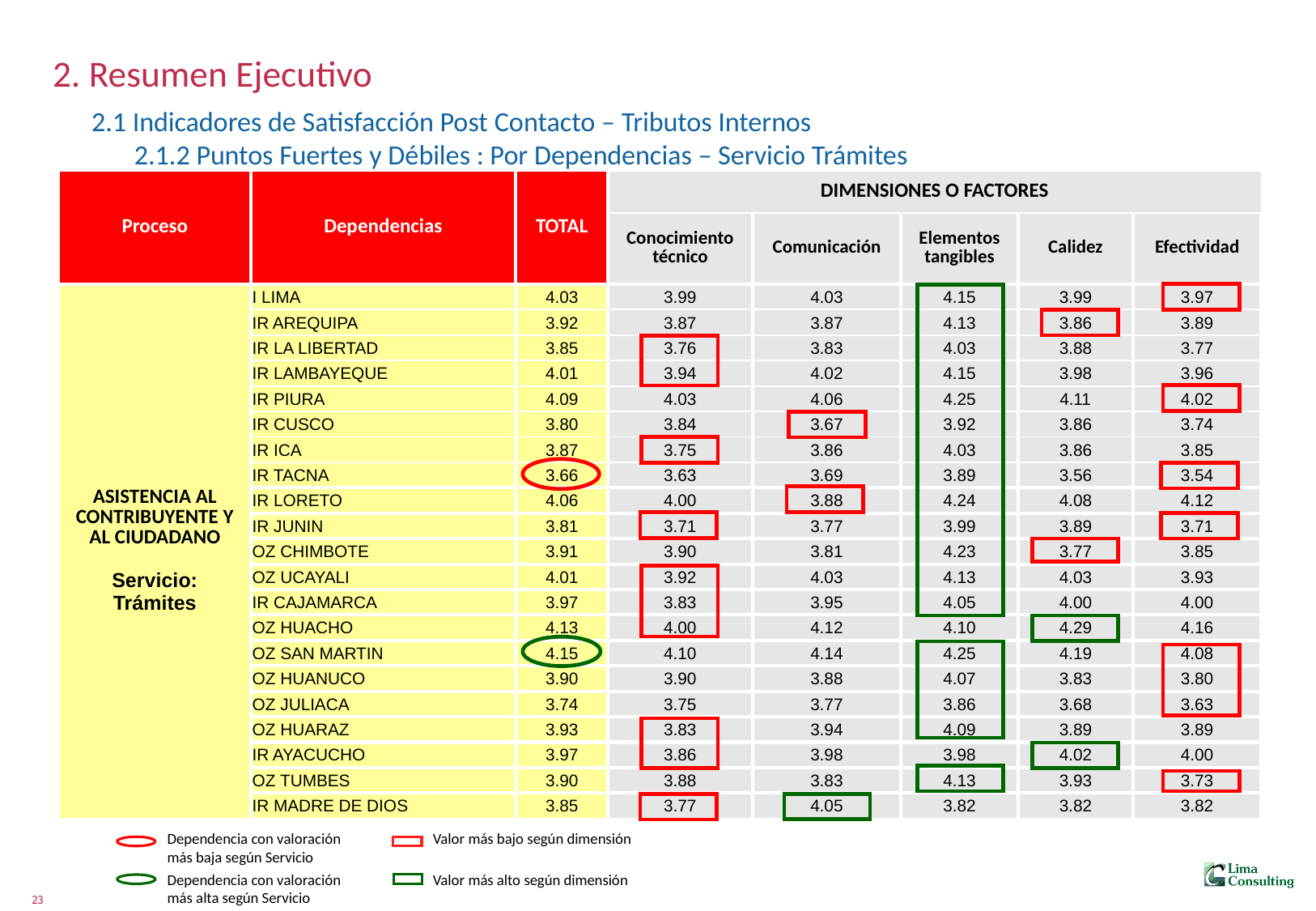

# 2. Resumen Ejecutivo 2.1 Indicadores de Satisfacción Post Contacto – Tributos Internos 2.1.2 Puntos Fuertes y Débiles : Por Dependencias – Servicio Trámites
| Proceso | Dependencias | TOTAL | DIMENSIONES O FACTORES |  |  |  |  |
| --- | --- | --- | --- | --- | --- | --- | --- |
|  |  |  | Conocimiento técnico | Comunicación | Elementos tangibles | Calidez | Efectividad |
| ASISTENCIA AL CONTRIBUYENTE Y AL CIUDADANO Servicio: Trámites | I LIMA | 4.03 | 3.99 | 4.03 | 4.15 | 3.99 | 3.97 |
|  | IR AREQUIPA | 3.92 | 3.87 | 3.87 | 4.13 | 3.86 | 3.89 |
|  | IR LA LIBERTAD | 3.85 | 3.76 | 3.83 | 4.03 | 3.88 | 3.77 |
|  | IR LAMBAYEQUE | 4.01 | 3.94 | 4.02 | 4.15 | 3.98 | 3.96 |
|  | IR PIURA | 4.09 | 4.03 | 4.06 | 4.25 | 4.11 | 4.02 |
|  | IR CUSCO | 3.80 | 3.84 | 3.67 | 3.92 | 3.86 | 3.74 |
|  | IR ICA | 3.87 | 3.75 | 3.86 | 4.03 | 3.86 | 3.85 |
|  | IR TACNA | 3.66 | 3.63 | 3.69 | 3.89 | 3.56 | 3.54 |
|  | IR LORETO | 4.06 | 4.00 | 3.88 | 4.24 | 4.08 | 4.12 |
|  | IR JUNIN | 3.81 | 3.71 | 3.77 | 3.99 | 3.89 | 3.71 |
|  | OZ CHIMBOTE | 3.91 | 3.90 | 3.81 | 4.23 | 3.77 | 3.85 |
|  | OZ UCAYALI | 4.01 | 3.92 | 4.03 | 4.13 | 4.03 | 3.93 |
|  | IR CAJAMARCA | 3.97 | 3.83 | 3.95 | 4.05 | 4.00 | 4.00 |
|  | OZ HUACHO | 4.13 | 4.00 | 4.12 | 4.10 | 4.29 | 4.16 |
|  | OZ SAN MARTIN | 4.15 | 4.10 | 4.14 | 4.25 | 4.19 | 4.08 |
|  | OZ HUANUCO | 3.90 | 3.90 | 3.88 | 4.07 | 3.83 | 3.80 |
|  | OZ JULIACA | 3.74 | 3.75 | 3.77 | 3.86 | 3.68 | 3.63 |
|  | OZ HUARAZ | 3.93 | 3.83 | 3.94 | 4.09 | 3.89 | 3.89 |
|  | IR AYACUCHO | 3.97 | 3.86 | 3.98 | 3.98 | 4.02 | 4.00 |
|  | OZ TUMBES | 3.90 | 3.88 | 3.83 | 4.13 | 3.93 | 3.73 |
|  | IR MADRE DE DIOS | 3.85 | 3.77 | 4.05 | 3.82 | 3.82 | 3.82 |

Dependencia con valoración más baja según Servicio
Valor más bajo según dimensión

Dependencia con valoración más alta según Servicio
Valor más alto según dimensión